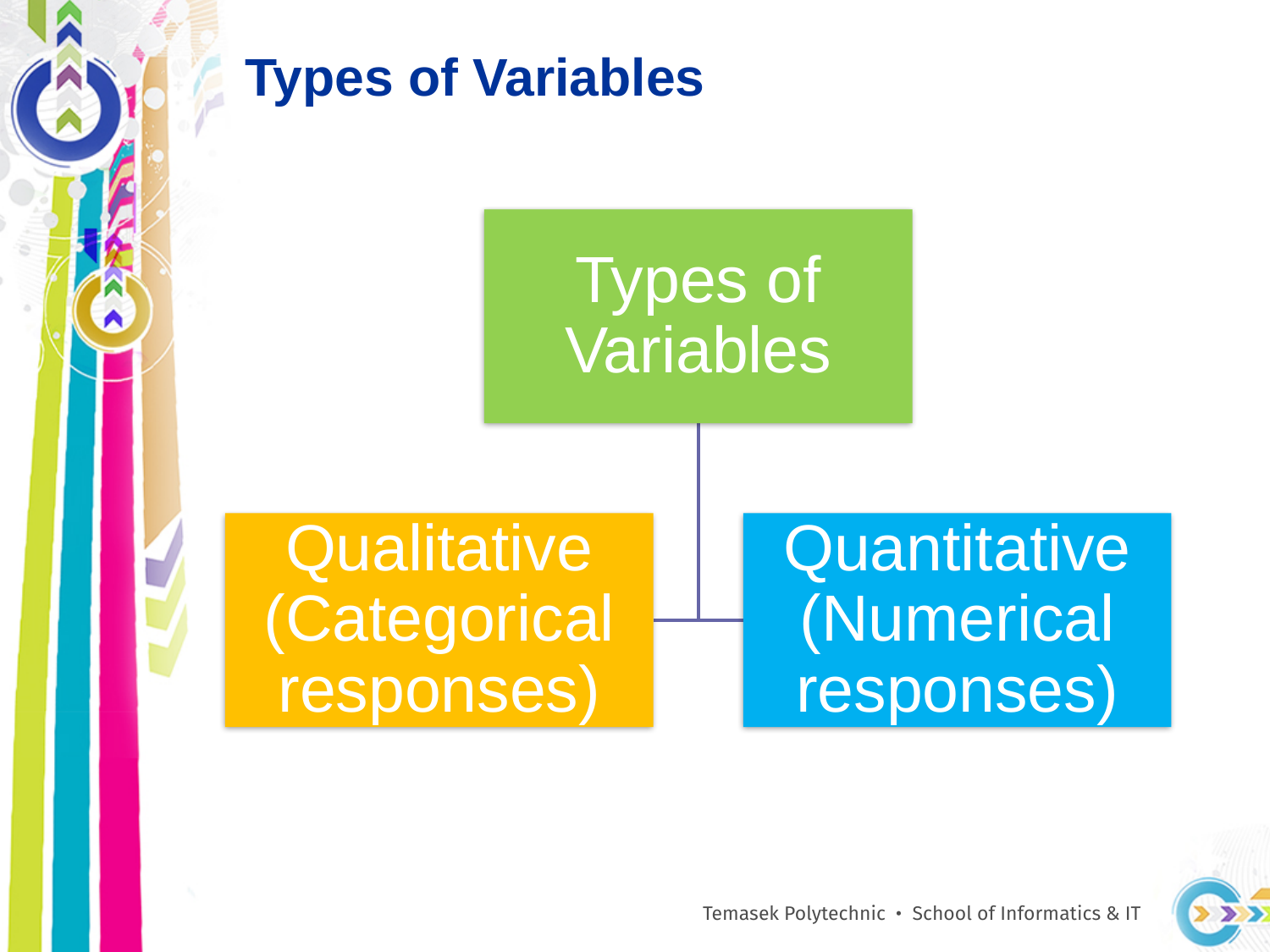

Types of Variables
Types of Variables
Qualitative (Categorical responses)
Quantitative (Numerical responses)